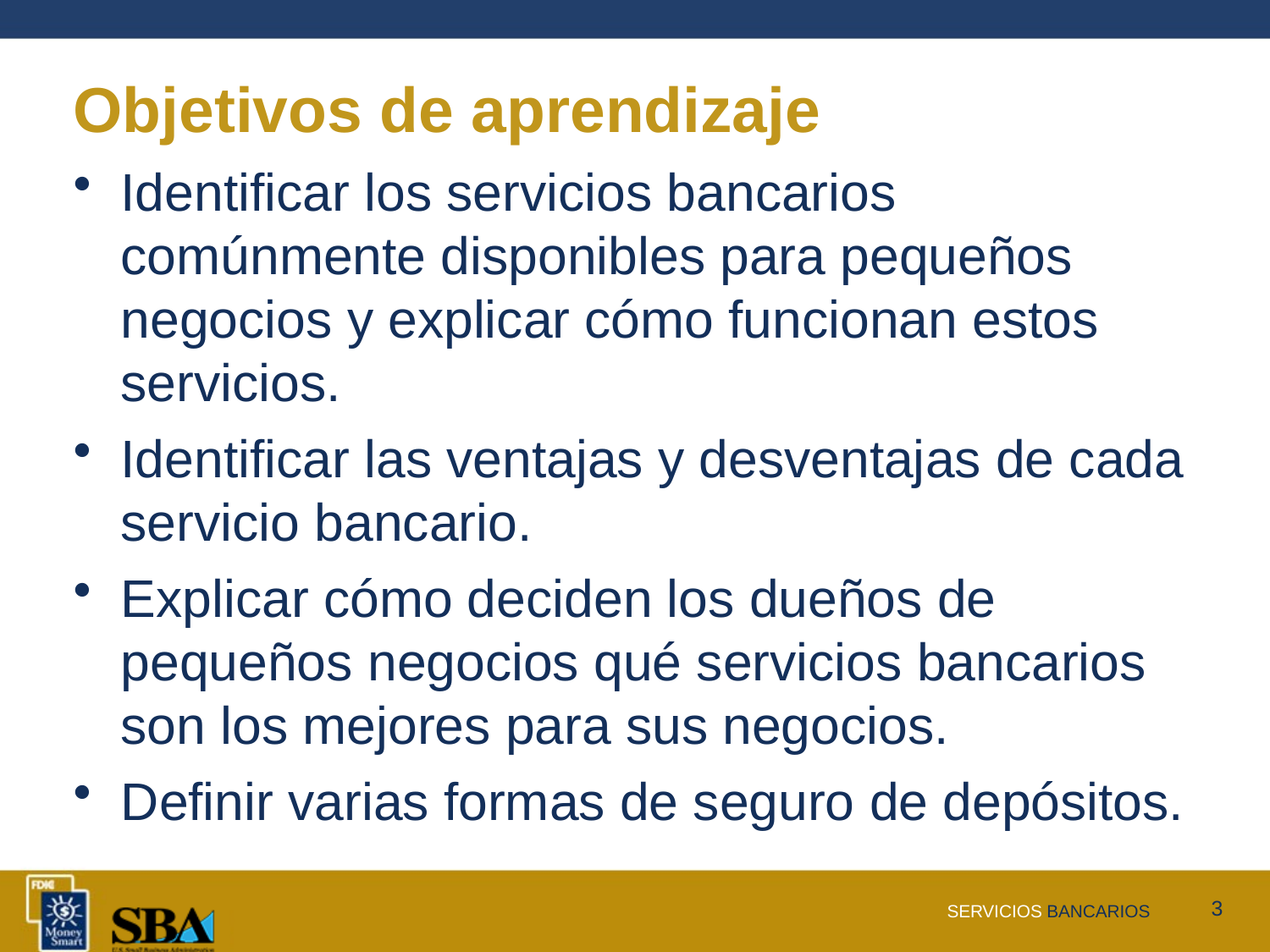

# Objetivos de aprendizaje
Identificar los servicios bancarios comúnmente disponibles para pequeños negocios y explicar cómo funcionan estos servicios.
Identificar las ventajas y desventajas de cada servicio bancario.
Explicar cómo deciden los dueños de pequeños negocios qué servicios bancarios son los mejores para sus negocios.
Definir varias formas de seguro de depósitos.